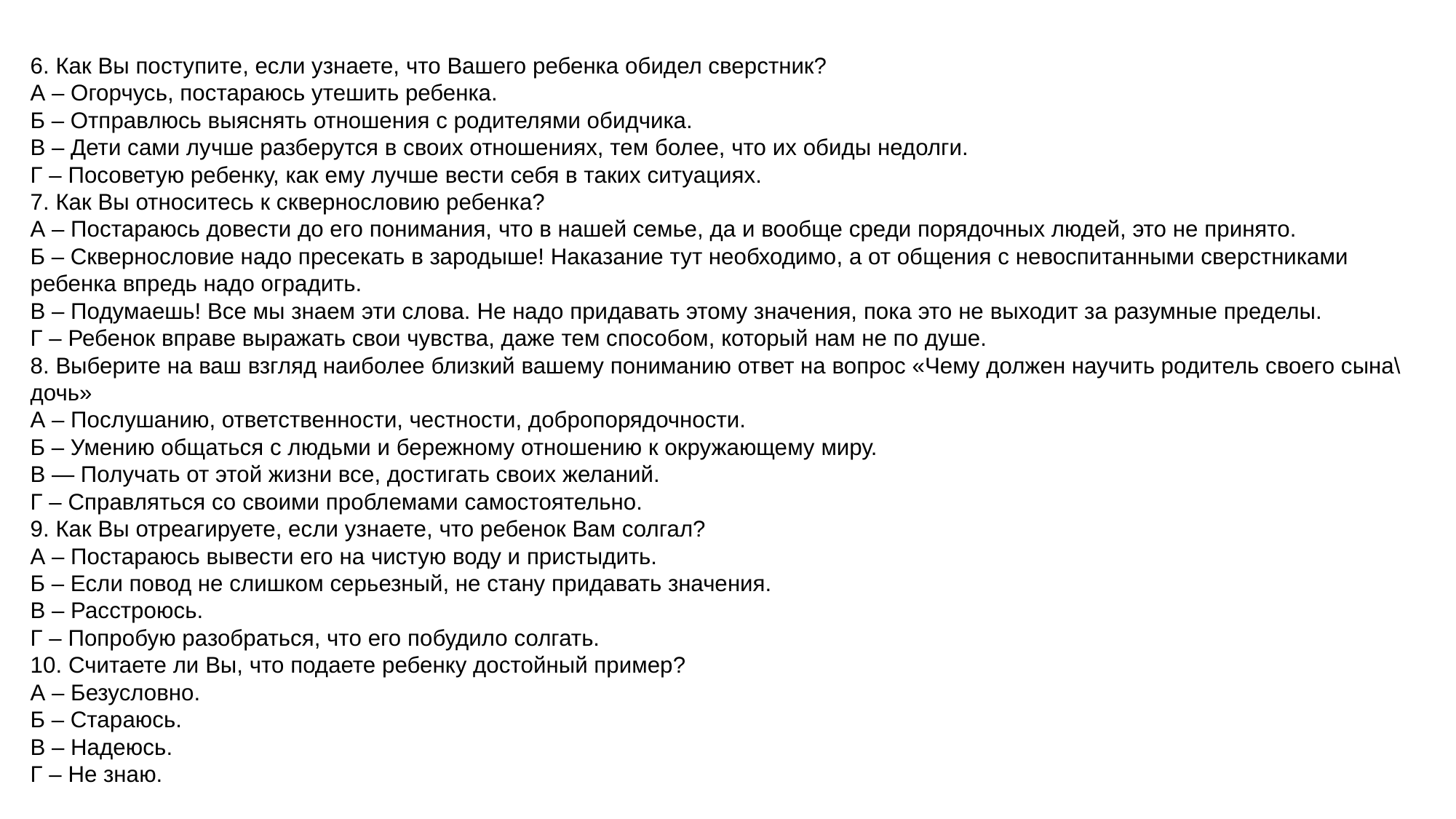

6. Как Вы поступите, если узнаете, что Вашего ребенка обидел сверстник?
А – Огорчусь, постараюсь утешить ребенка.
Б – Отправлюсь выяснять отношения с родителями обидчика.
В – Дети сами лучше разберутся в своих отношениях, тем более, что их обиды недолги.
Г – Посоветую ребенку, как ему лучше вести себя в таких ситуациях.
7. Как Вы относитесь к сквернословию ребенка?
А – Постараюсь довести до его понимания, что в нашей семье, да и вообще среди порядочных людей, это не принято.
Б – Сквернословие надо пресекать в зародыше! Наказание тут необходимо, а от общения с невоспитанными сверстниками ребенка впредь надо оградить.
В – Подумаешь! Все мы знаем эти слова. Не надо придавать этому значения, пока это не выходит за разумные пределы.
Г – Ребенок вправе выражать свои чувства, даже тем способом, который нам не по душе.
8. Выберите на ваш взгляд наиболее близкий вашему пониманию ответ на вопрос «Чему должен научить родитель своего сына\дочь»
А – Послушанию, ответственности, честности, добропорядочности.
Б – Умению общаться с людьми и бережному отношению к окружающему миру.
В — Получать от этой жизни все, достигать своих желаний.
Г – Справляться со своими проблемами самостоятельно.
9. Как Вы отреагируете, если узнаете, что ребенок Вам солгал?
А – Постараюсь вывести его на чистую воду и пристыдить.
Б – Если повод не слишком серьезный, не стану придавать значения.
В – Расстроюсь.
Г – Попробую разобраться, что его побудило солгать.
10. Считаете ли Вы, что подаете ребенку достойный пример?
А – Безусловно.
Б – Стараюсь.
В – Надеюсь.
Г – Не знаю.